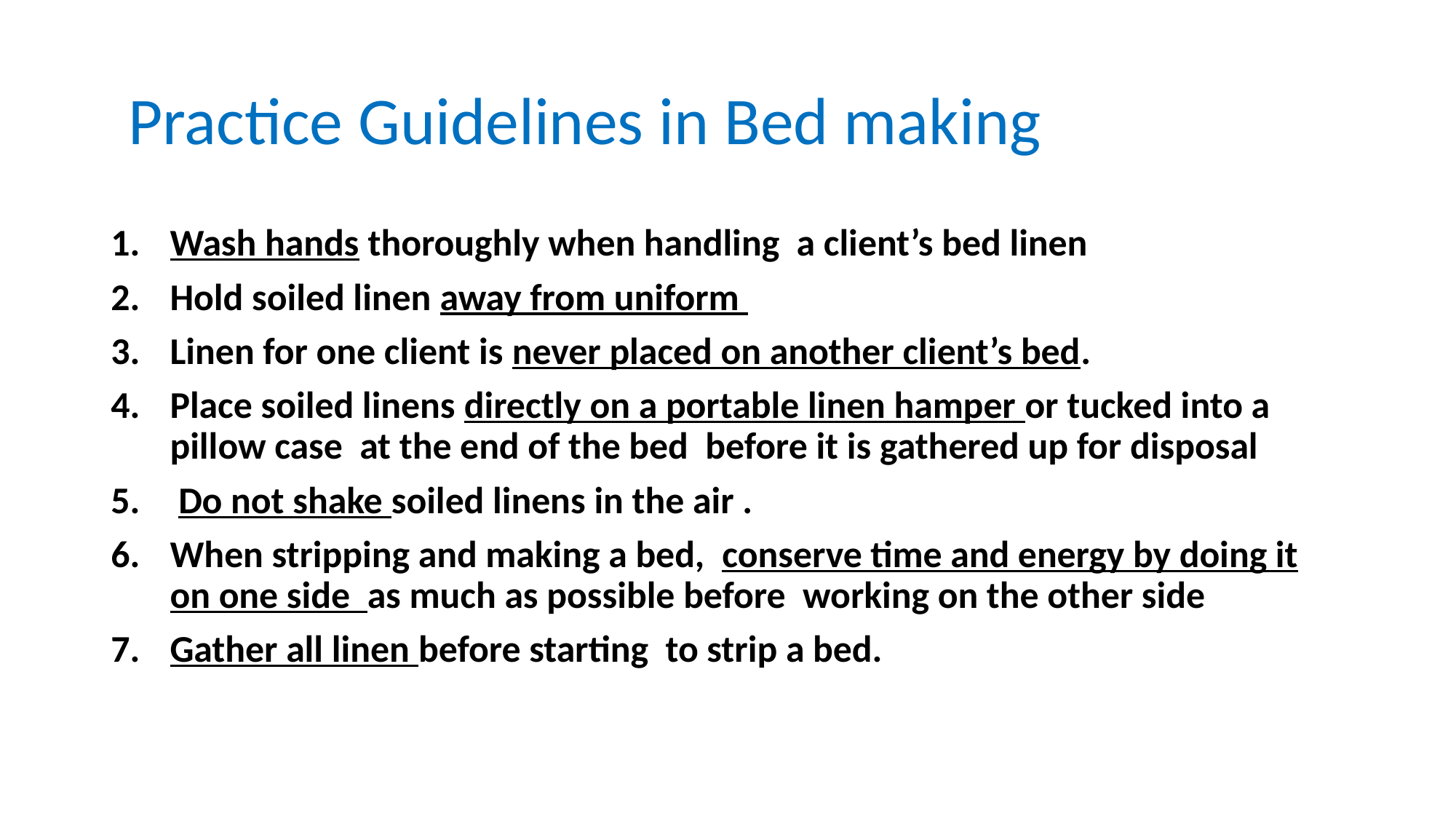

# Practice Guidelines in Bed making
Wash hands thoroughly when handling  a client’s bed linen
Hold soiled linen away from uniform
Linen for one client is never placed on another client’s bed.
Place soiled linens directly on a portable linen hamper or tucked into a pillow case  at the end of the bed  before it is gathered up for disposal
 Do not shake soiled linens in the air .
When stripping and making a bed,  conserve time and energy by doing it on one side  as much as possible before  working on the other side
Gather all linen before starting  to strip a bed.